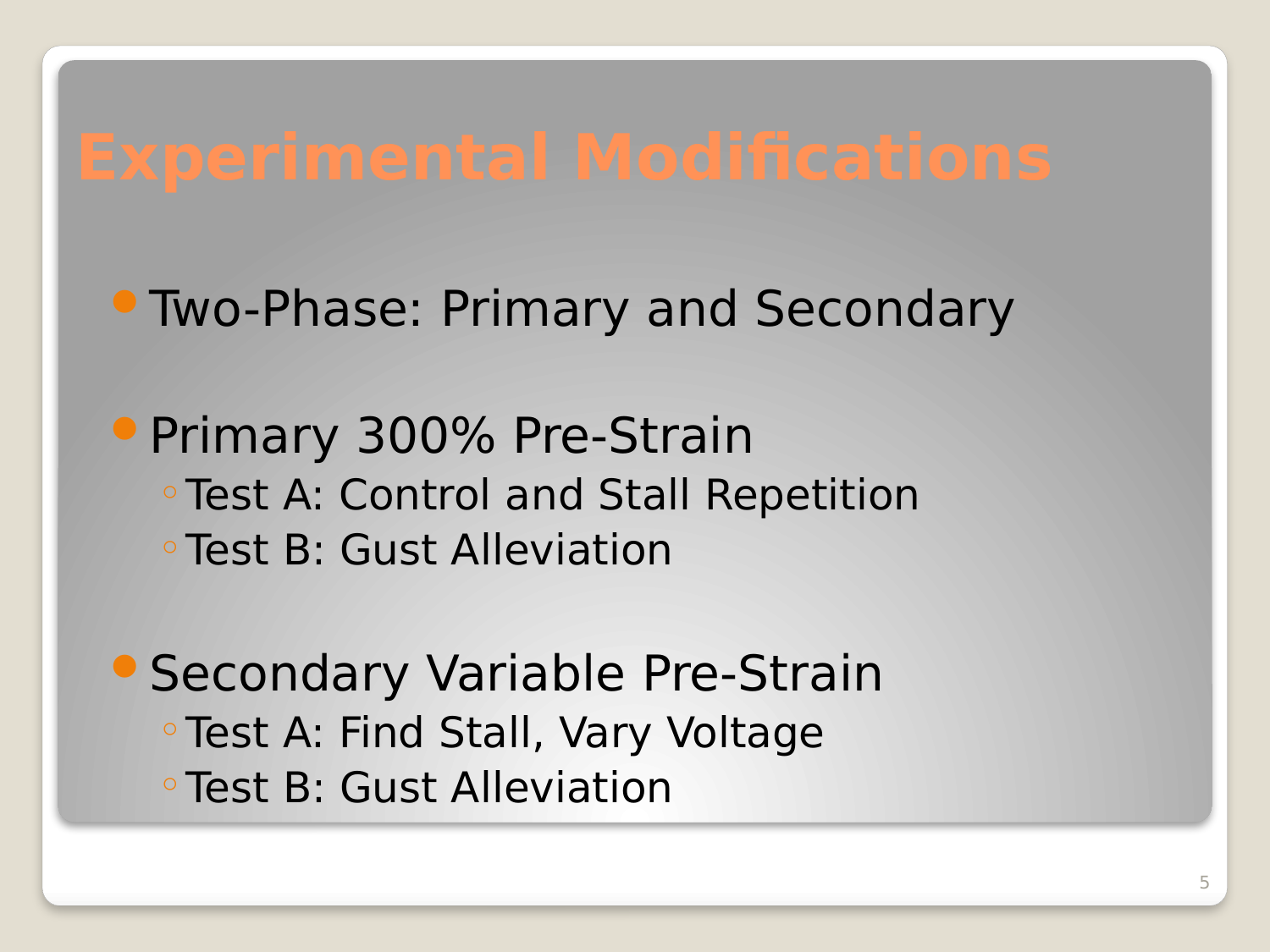

# Experimental Modifications
Two-Phase: Primary and Secondary

Primary 300% Pre-Strain
Test A: Control and Stall Repetition
Test B: Gust Alleviation

Secondary Variable Pre-Strain
Test A: Find Stall, Vary Voltage
Test B: Gust Alleviation
5